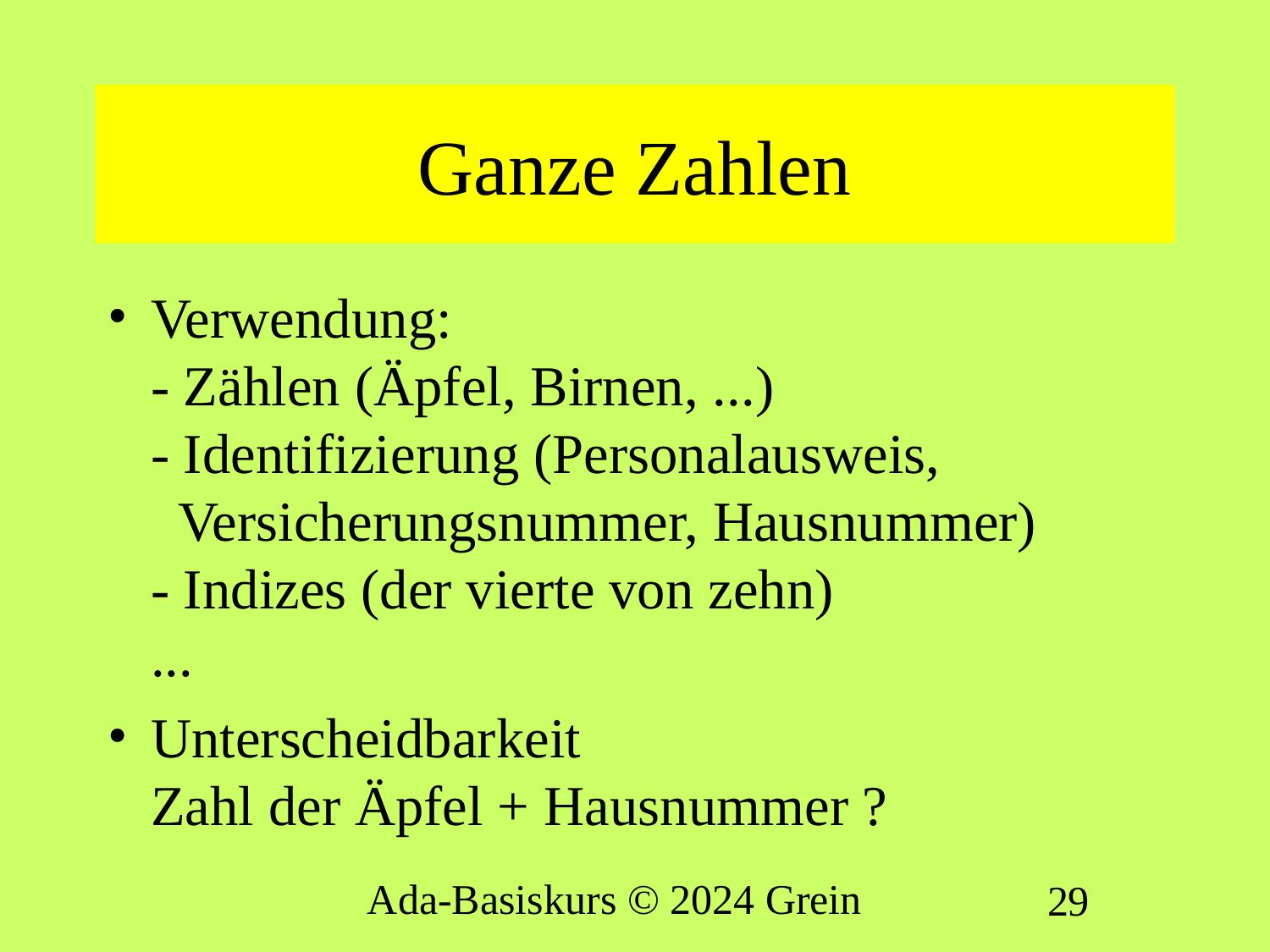

# Ganze Zahlen
Verwendung:
- Zählen (Äpfel, Birnen, ...)
- Identifizierung (Personalausweis,
  Versicherungsnummer, Hausnummer)
- Indizes (der vierte von zehn)
...
Unterscheidbarkeit
Zahl der Äpfel + Hausnummer ?
Ada-Basiskurs © 2024 Grein
29